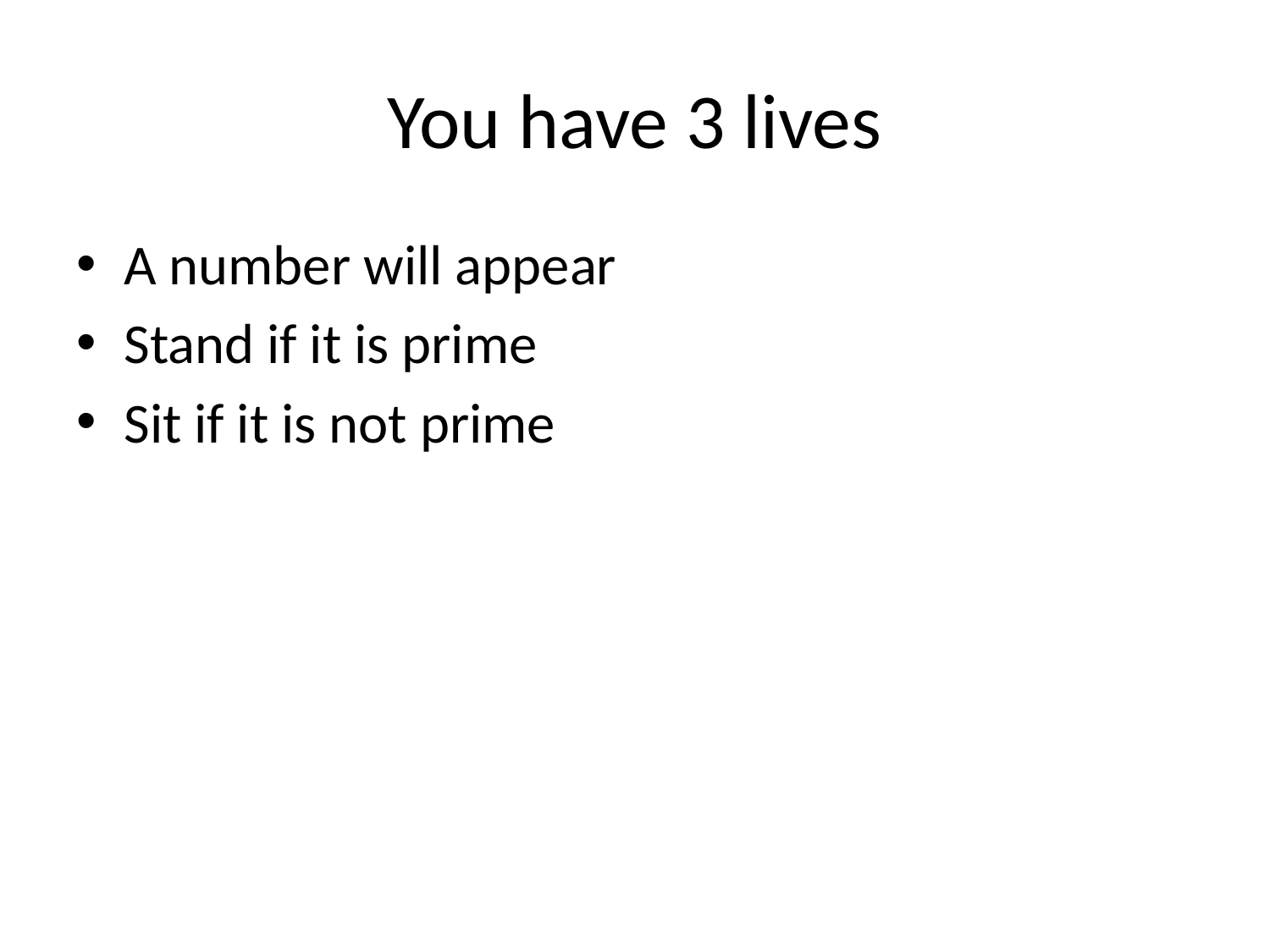

# You have 3 lives
A number will appear
Stand if it is prime
Sit if it is not prime